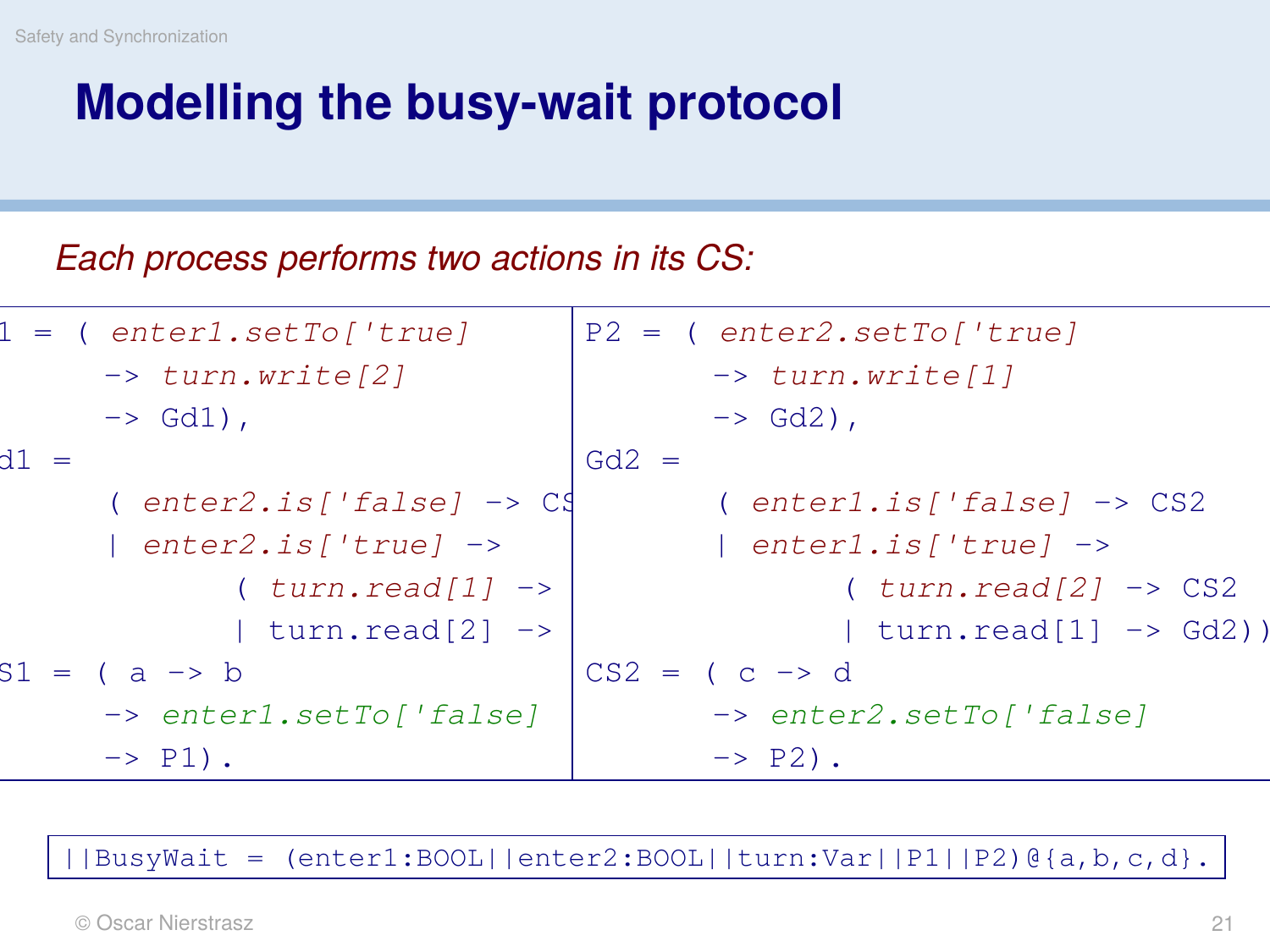

Safety and Synchronization
# Modelling the busy-wait protocol
Each process performs two actions in its CS:
P1 = ( enter1.setTo['true]
	-> turn.write[2]
	-> Gd1),
Gd1 =
	( enter2.is['false] -> CS1
	| enter2.is['true] ->
		( turn.read[1] -> CS1
		| turn.read[2] -> Gd1)),
CS1 = ( a -> b
	-> enter1.setTo['false]
	-> P1).
P2 = ( enter2.setTo['true]
	-> turn.write[1]
	-> Gd2),
Gd2 =
	( enter1.is['false] -> CS2
	| enter1.is['true] ->
		( turn.read[2] -> CS2
		| turn.read[1] -> Gd2)),
CS2 = ( c -> d
	-> enter2.setTo['false]
	-> P2).
||BusyWait = (enter1:BOOL||enter2:BOOL||turn:Var||P1||P2)@{a,b,c,d}.
© Oscar Nierstrasz
21